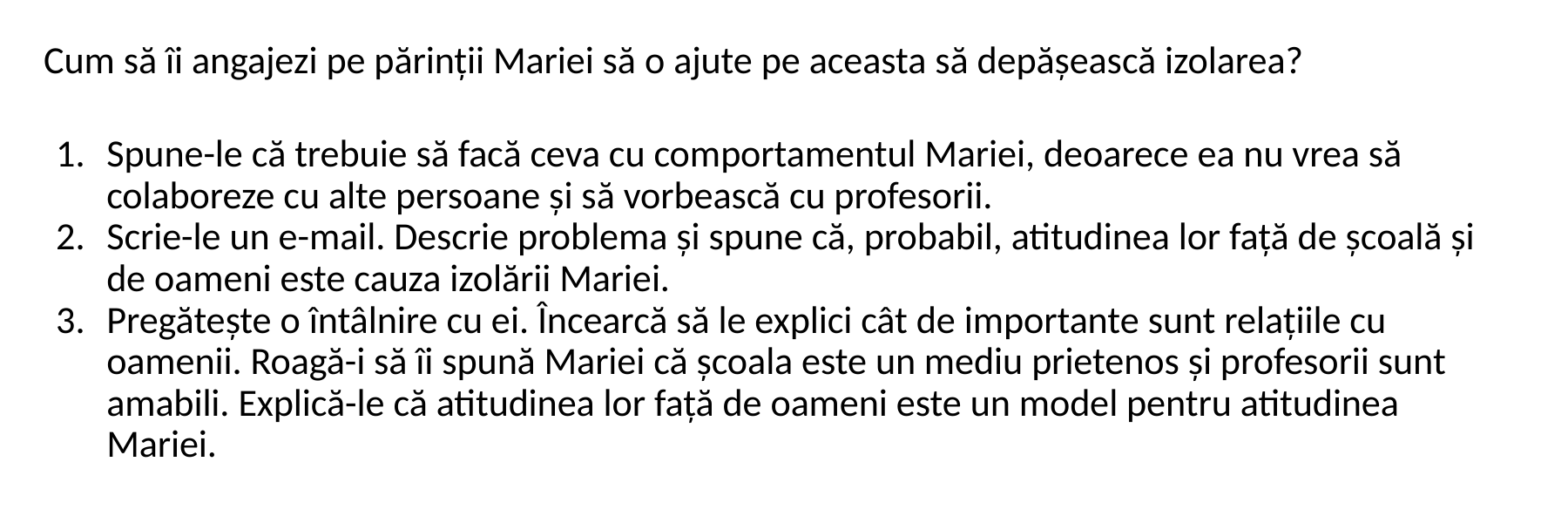

Cum să îi angajezi pe părinții Mariei să o ajute pe aceasta să depășească izolarea?

Spune-le că trebuie să facă ceva cu comportamentul Mariei, deoarece ea nu vrea să colaboreze cu alte persoane și să vorbească cu profesorii.
Scrie-le un e-mail. Descrie problema și spune că, probabil, atitudinea lor față de școală și de oameni este cauza izolării Mariei.
Pregătește o întâlnire cu ei. Încearcă să le explici cât de importante sunt relațiile cu oamenii. Roagă-i să îi spună Mariei că școala este un mediu prietenos și profesorii sunt amabili. Explică-le că atitudinea lor față de oameni este un model pentru atitudinea Mariei.